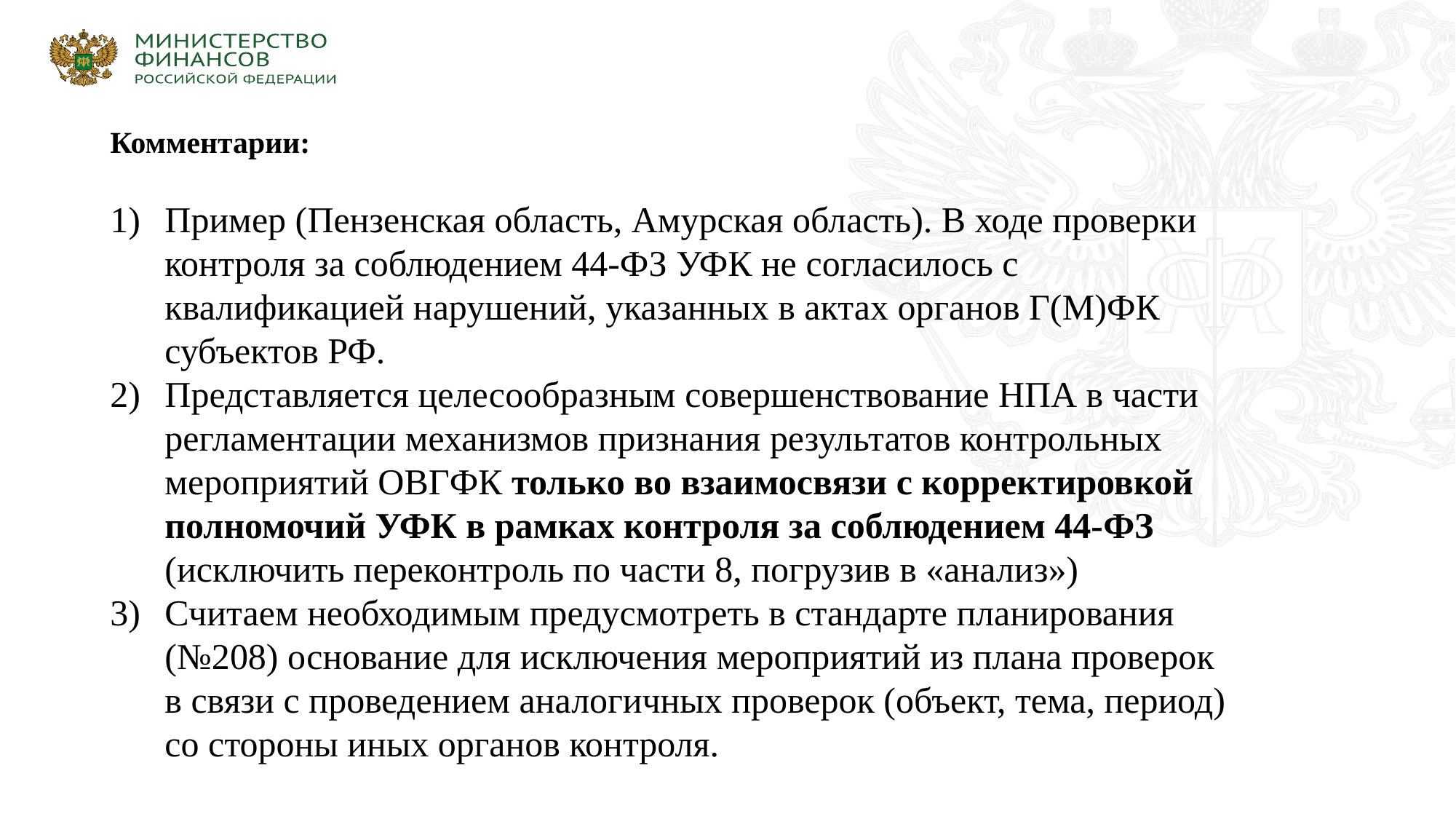

Комментарии:

Пример (Пензенская область, Амурская область). В ходе проверки контроля за соблюдением 44-ФЗ УФК не согласилось с квалификацией нарушений, указанных в актах органов Г(М)ФК субъектов РФ.
Представляется целесообразным совершенствование НПА в части регламентации механизмов признания результатов контрольных мероприятий ОВГФК только во взаимосвязи с корректировкой полномочий УФК в рамках контроля за соблюдением 44-ФЗ (исключить переконтроль по части 8, погрузив в «анализ»)
Считаем необходимым предусмотреть в стандарте планирования (№208) основание для исключения мероприятий из плана проверок в связи с проведением аналогичных проверок (объект, тема, период) со стороны иных органов контроля.